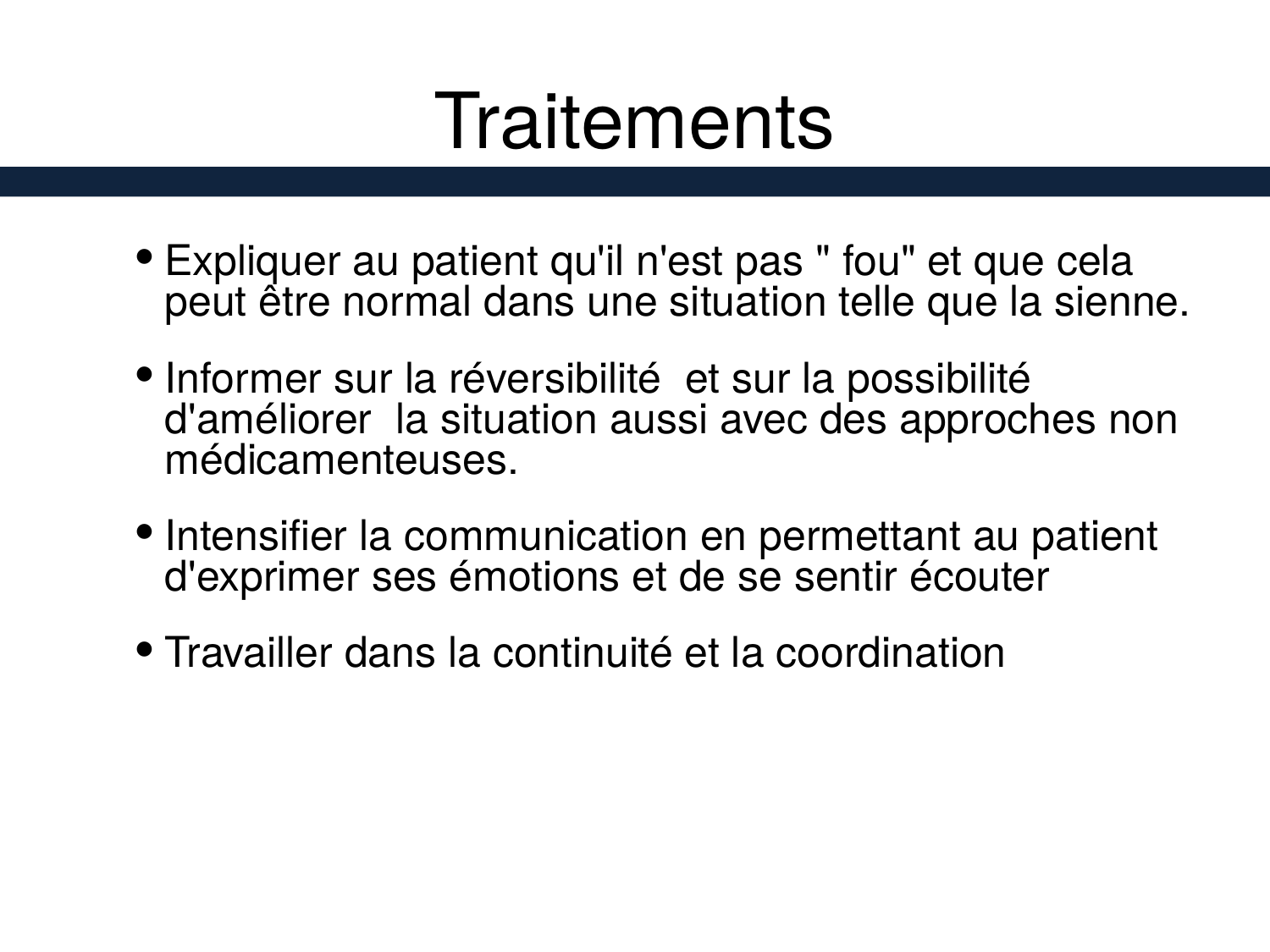

# Traitements

Expliquer au patient qu'il n'est pas " fou" et que cela peut être normal dans une situation telle que la sienne.
Informer sur la réversibilité  et sur la possibilité d'améliorer  la situation aussi avec des approches non médicamenteuses.
Intensifier la communication en permettant au patient d'exprimer ses émotions et de se sentir écouter
Travailler dans la continuité et la coordination